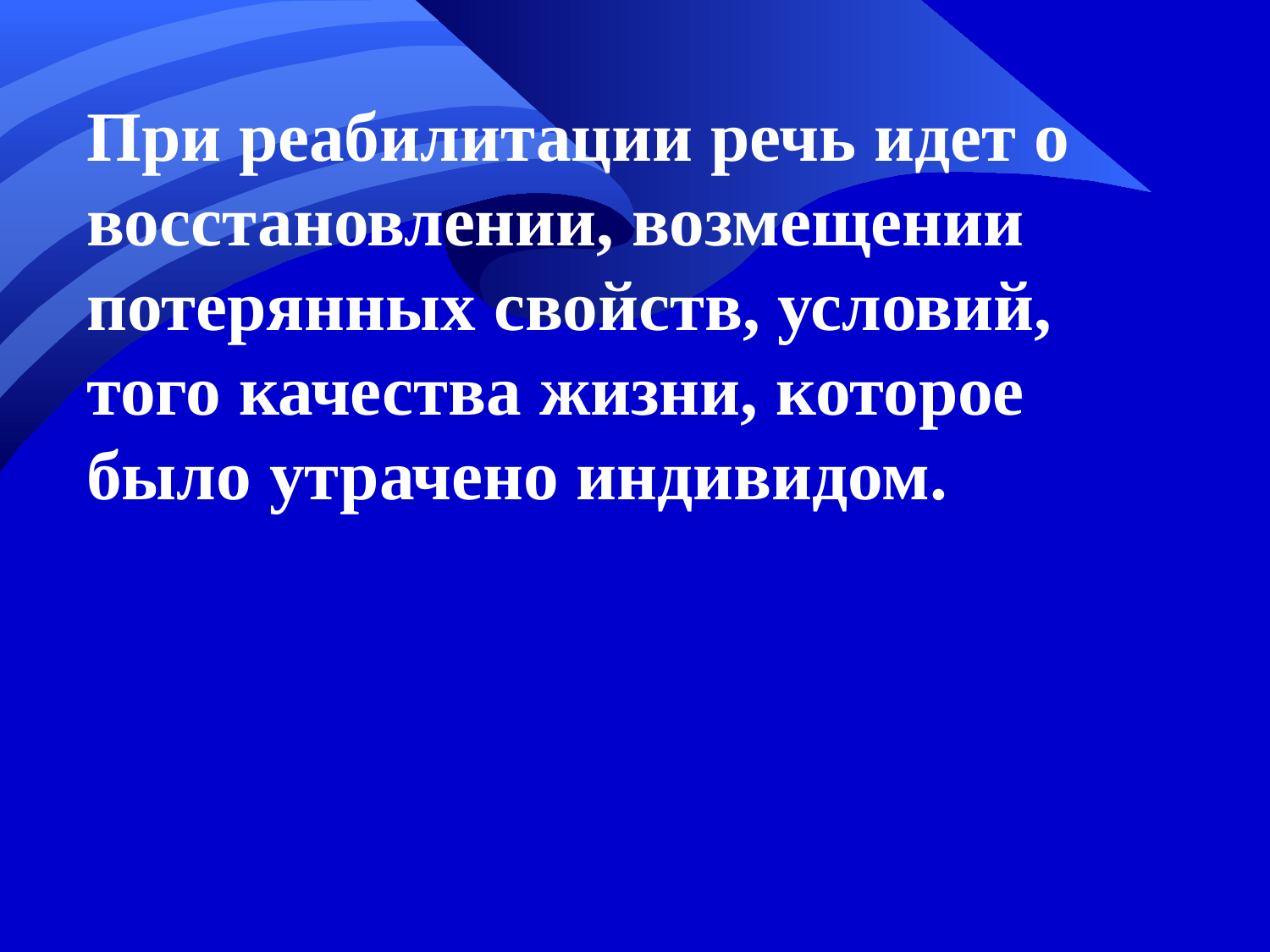

При реабилитации речь идет о восстановлении, возмещении потерянных свойств, условий, того качества жизни, которое было утрачено индивидом.